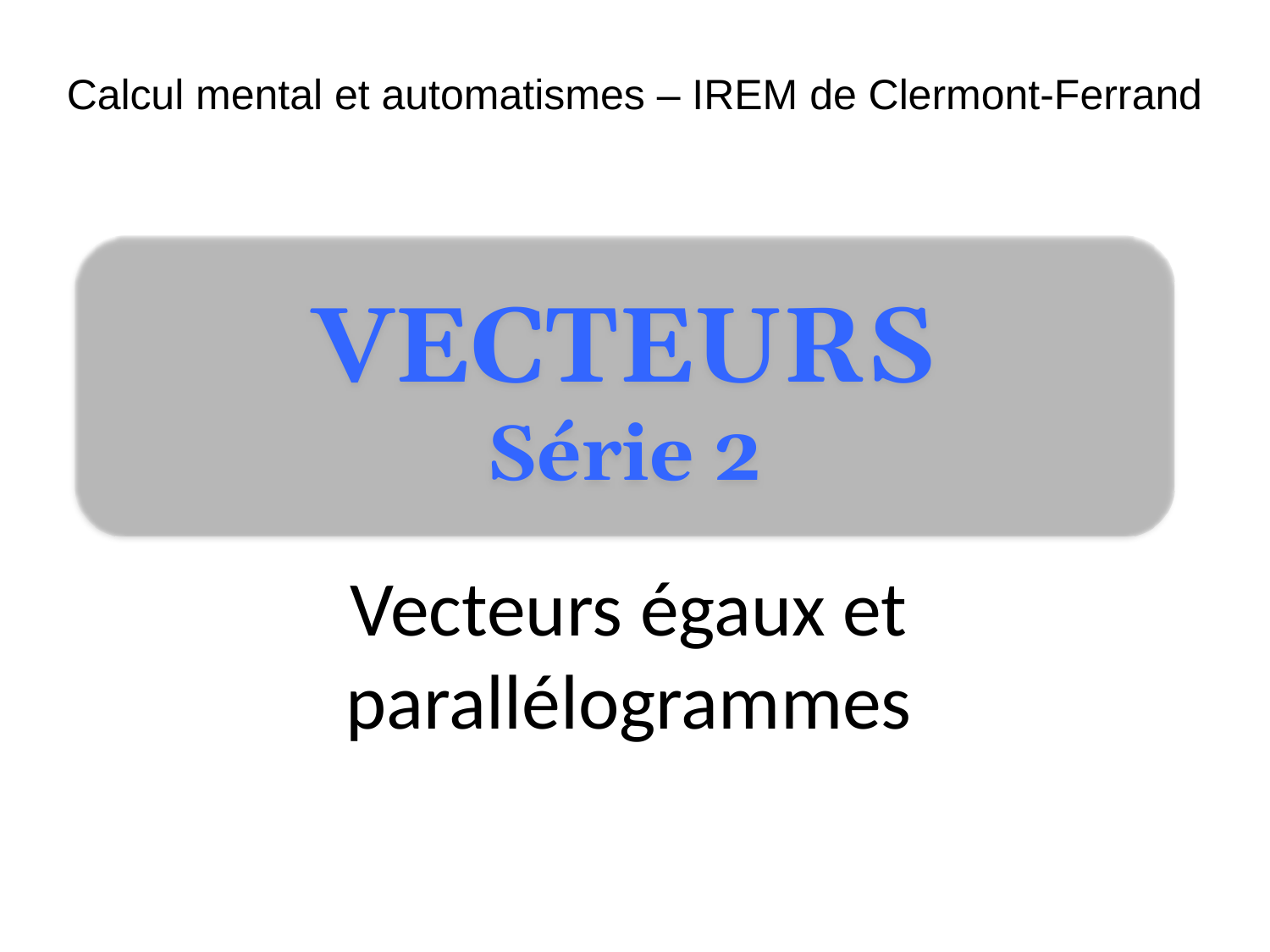

Calcul mental et automatismes – IREM de Clermont-Ferrand
vecteurs
Série 2
# Vecteurs égaux et parallélogrammes